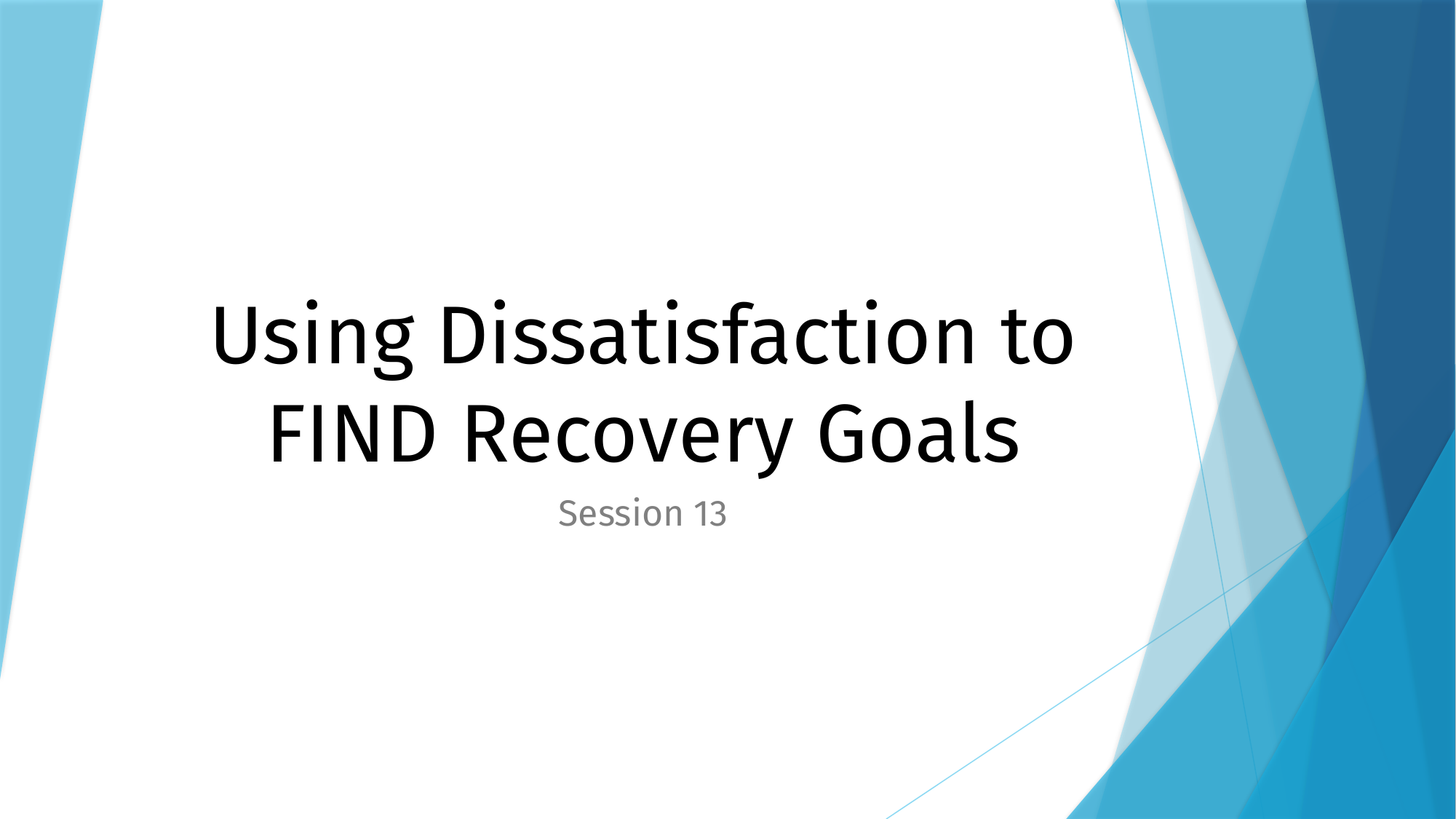

# Using Dissatisfaction to FIND Recovery Goals
Session 13